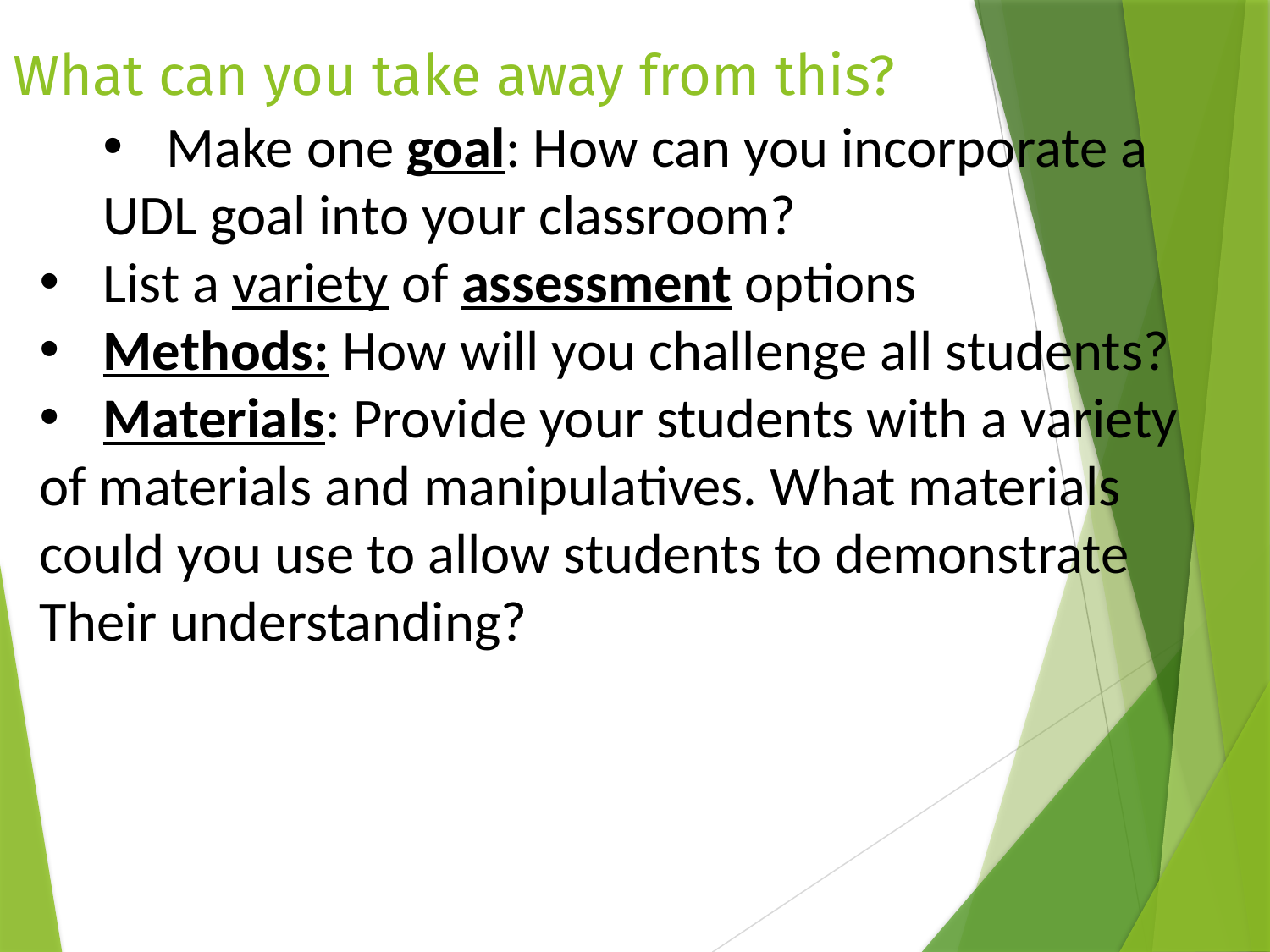

# What can you take away from this?
Make one goal: How can you incorporate a
UDL goal into your classroom?
List a variety of assessment options
Methods: How will you challenge all students?
Materials: Provide your students with a variety
of materials and manipulatives. What materials
could you use to allow students to demonstrate
Their understanding?